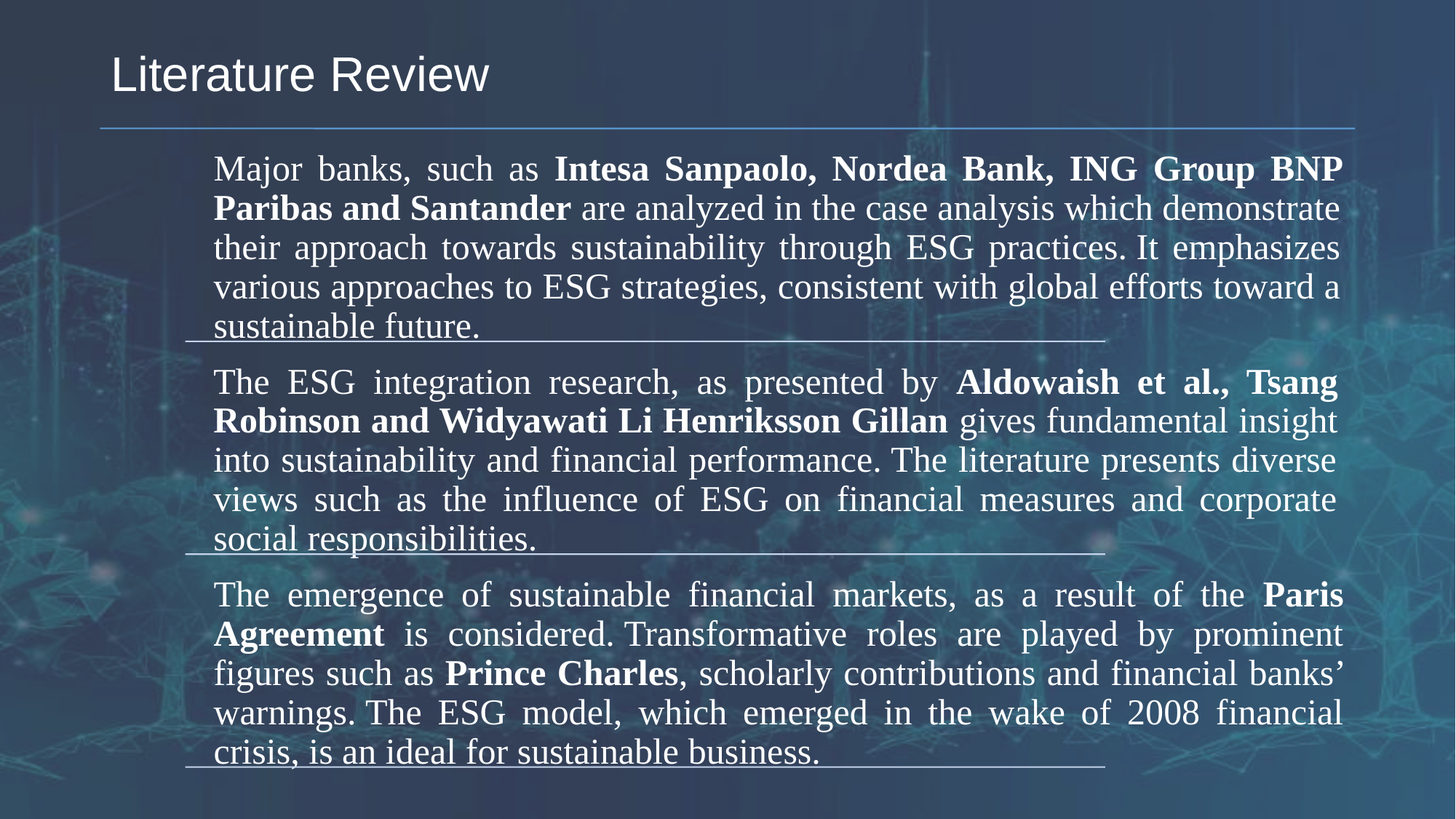

# Literature Review

Major banks, such as Intesa Sanpaolo, Nordea Bank, ING Group BNP Paribas and Santander are analyzed in the case analysis which demonstrate their approach towards sustainability through ESG practices. It emphasizes various approaches to ESG strategies, consistent with global efforts toward a sustainable future.
The ESG integration research, as presented by Aldowaish et al., Tsang Robinson and Widyawati Li Henriksson Gillan gives fundamental insight into sustainability and financial performance. The literature presents diverse views such as the influence of ESG on financial measures and corporate social responsibilities.
The emergence of sustainable financial markets, as a result of the Paris Agreement is considered. Transformative roles are played by prominent figures such as Prince Charles, scholarly contributions and financial banks’ warnings. The ESG model, which emerged in the wake of 2008 financial crisis, is an ideal for sustainable business.